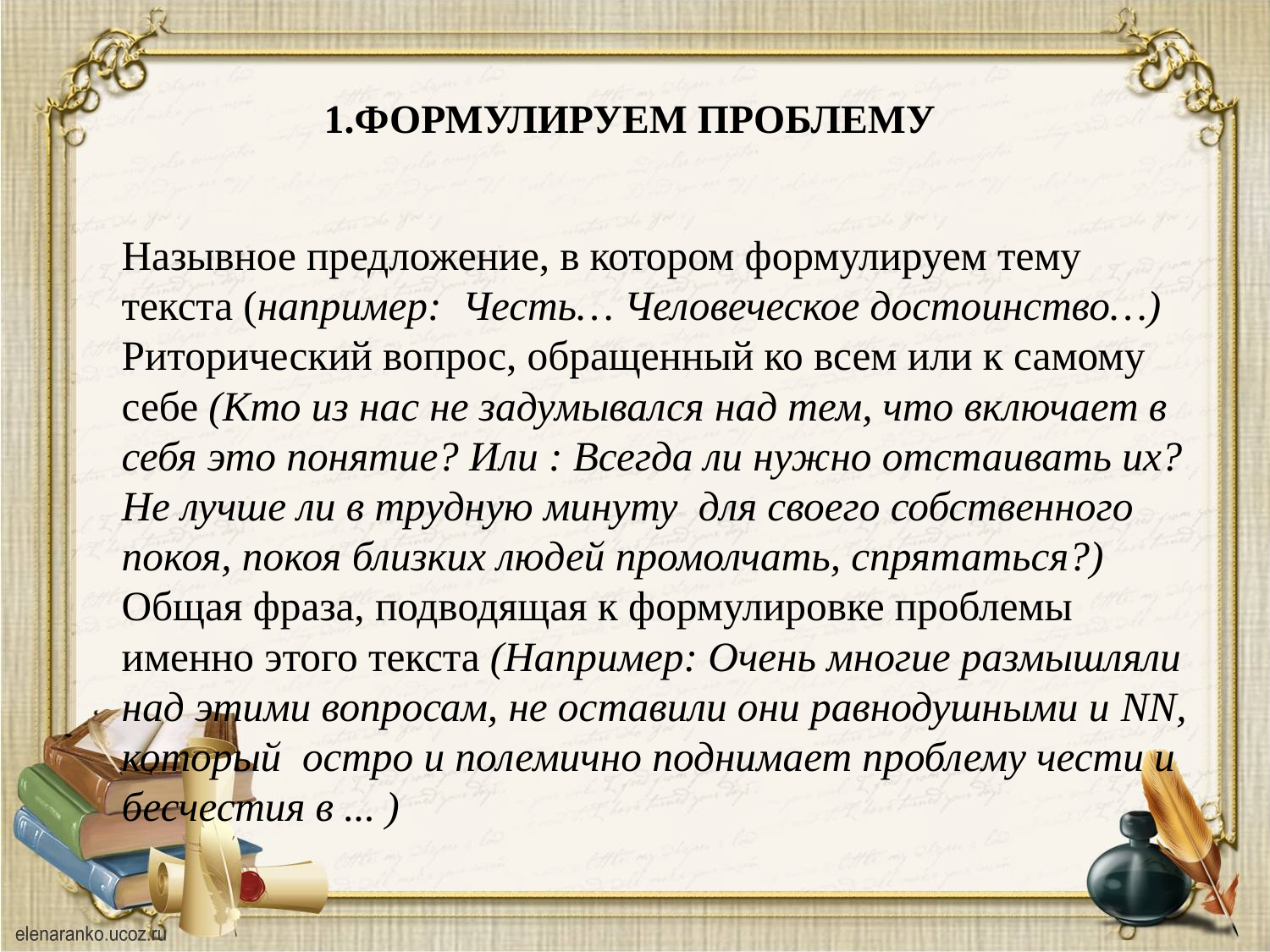

# 1.ФОРМУЛИРУЕМ ПРОБЛЕМУ
		Назывное предложение, в котором формулируем тему текста (например:  Честь… Человеческое достоинство…) Риторический вопрос, обращенный ко всем или к самому себе (Кто из нас не задумывался над тем, что включает в себя это понятие? Или : Всегда ли нужно отстаивать их? Не лучше ли в трудную минуту  для своего собственного покоя, покоя близких людей промолчать, спрятаться?) Общая фраза, подводящая к формулировке проблемы именно этого текста (Например: Очень многие размышляли над этими вопросам, не оставили они равнодушными и NN, который  остро и полемично поднимает проблему чести и бесчестия в ... )